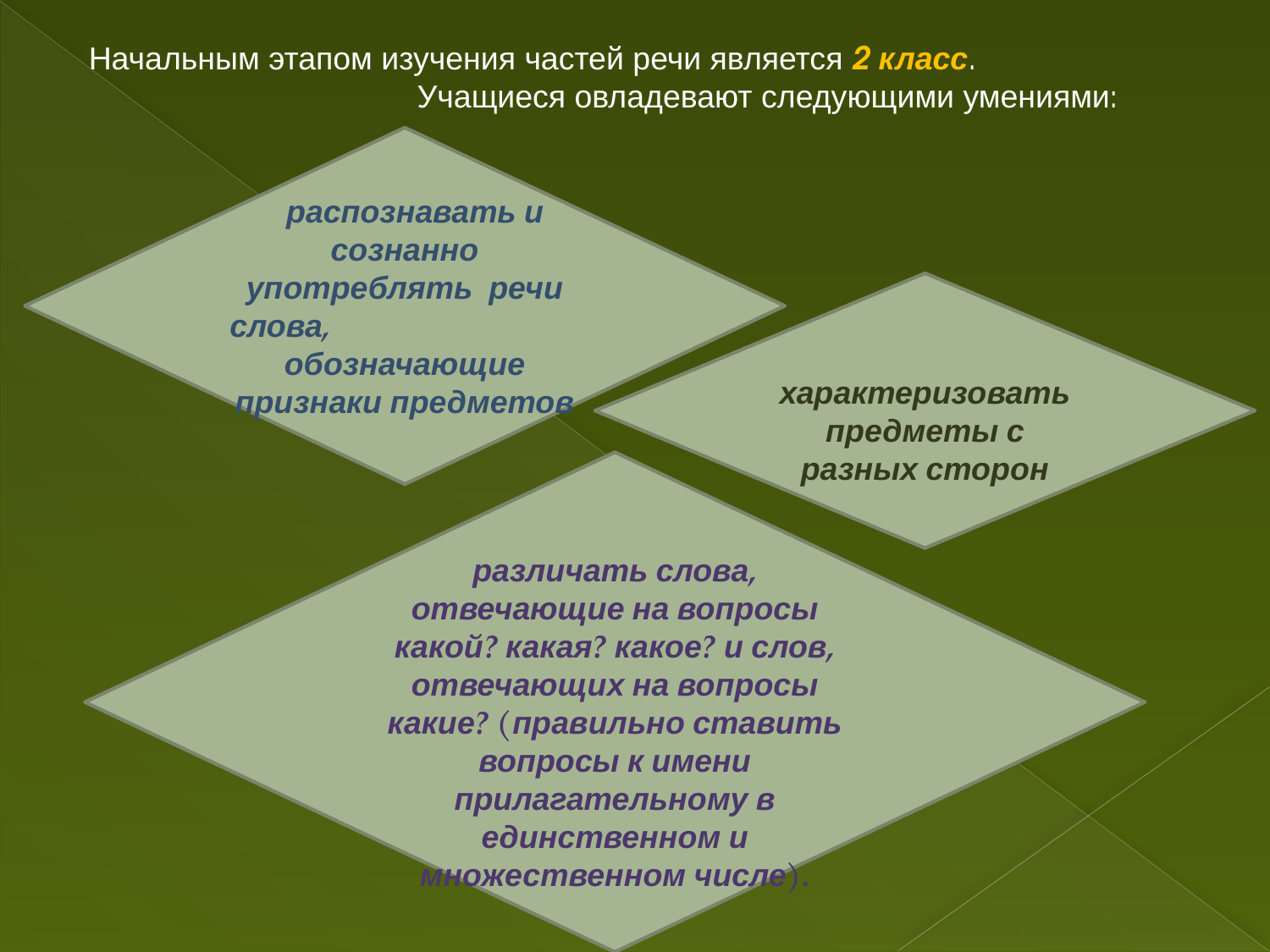

Начальным этапом изучения частей речи является 2 класс.                                                      Учащиеся овладевают следующими умениями:
     распознавать и    сознанно употреблять  речи слова,                                обозначающие
признаки предметов
    характеризовать предметы с разных сторон

различать слова, отвечающие на вопросы какой? какая? какое? и слов, отвечающих на вопросы какие? (правильно ставить вопросы к имени прилагательному в единственном и множественном числе).